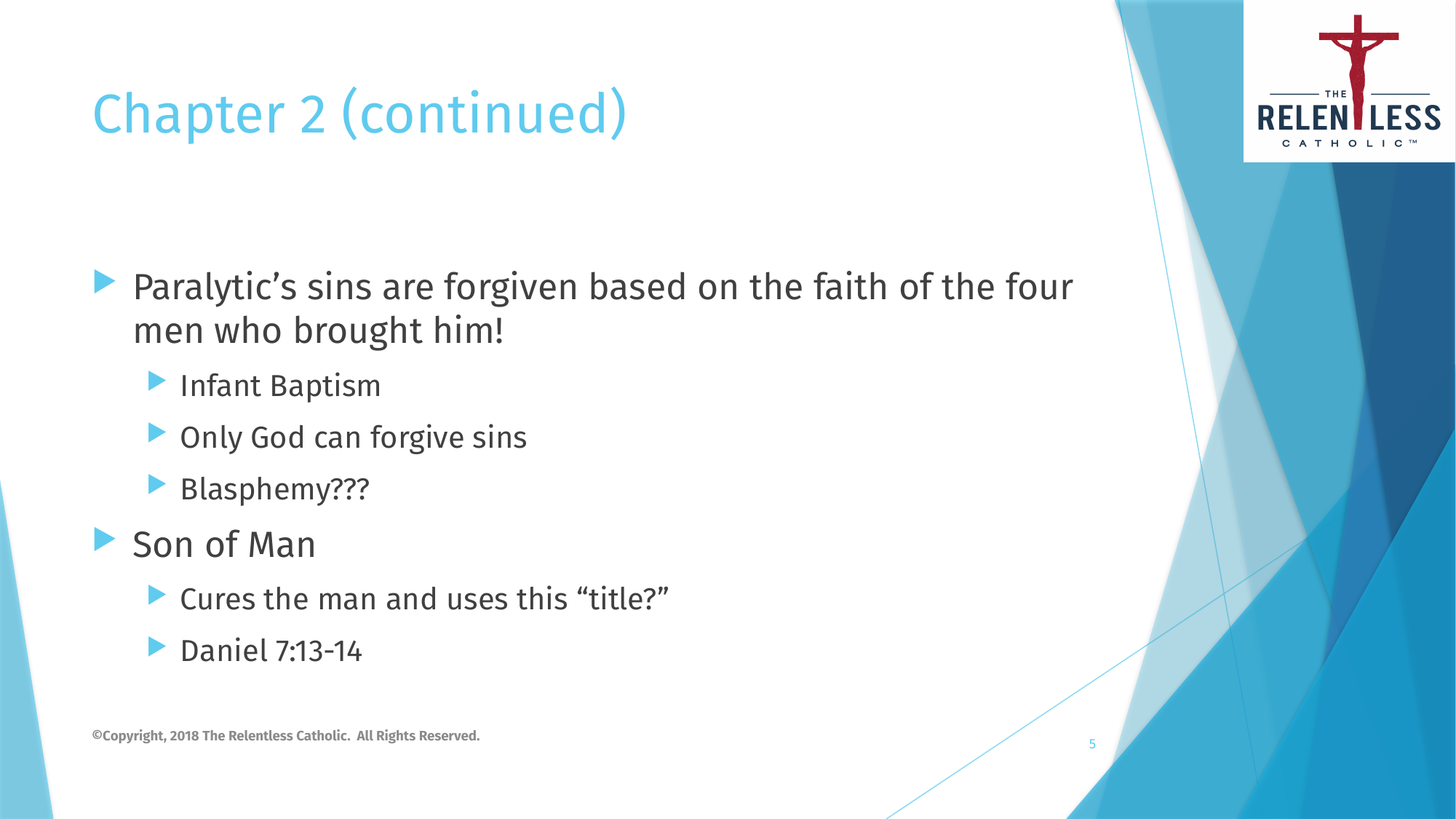

# Chapter 2 (continued)
Paralytic’s sins are forgiven based on the faith of the four men who brought him!
Infant Baptism
Only God can forgive sins
Blasphemy???
Son of Man
Cures the man and uses this “title?”
Daniel 7:13-14
©Copyright, 2018 The Relentless Catholic.  All Rights Reserved.

5